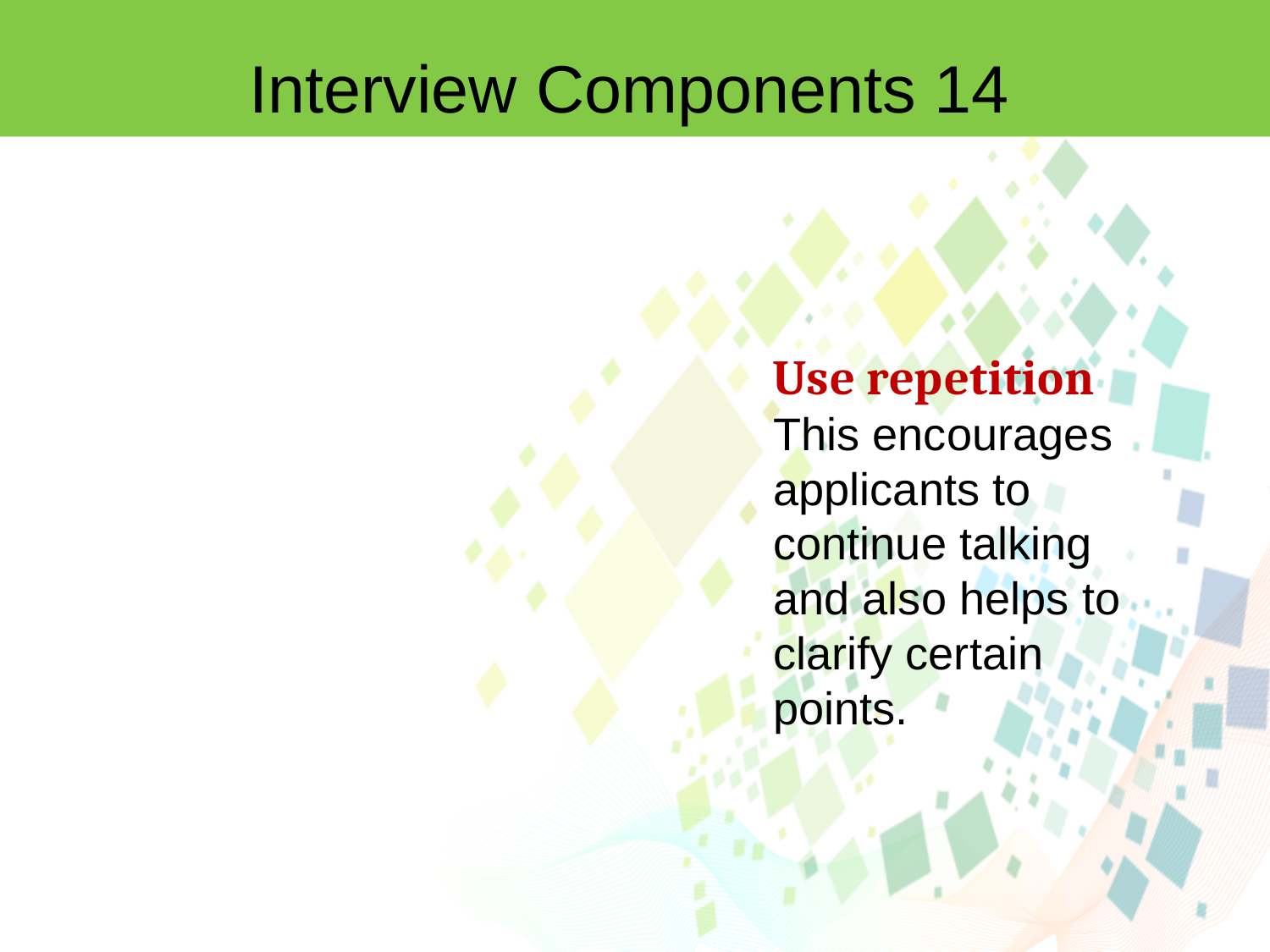

Interview Components 14
Use repetition
This encourages applicants to continue talking and also helps to clarify certain points.